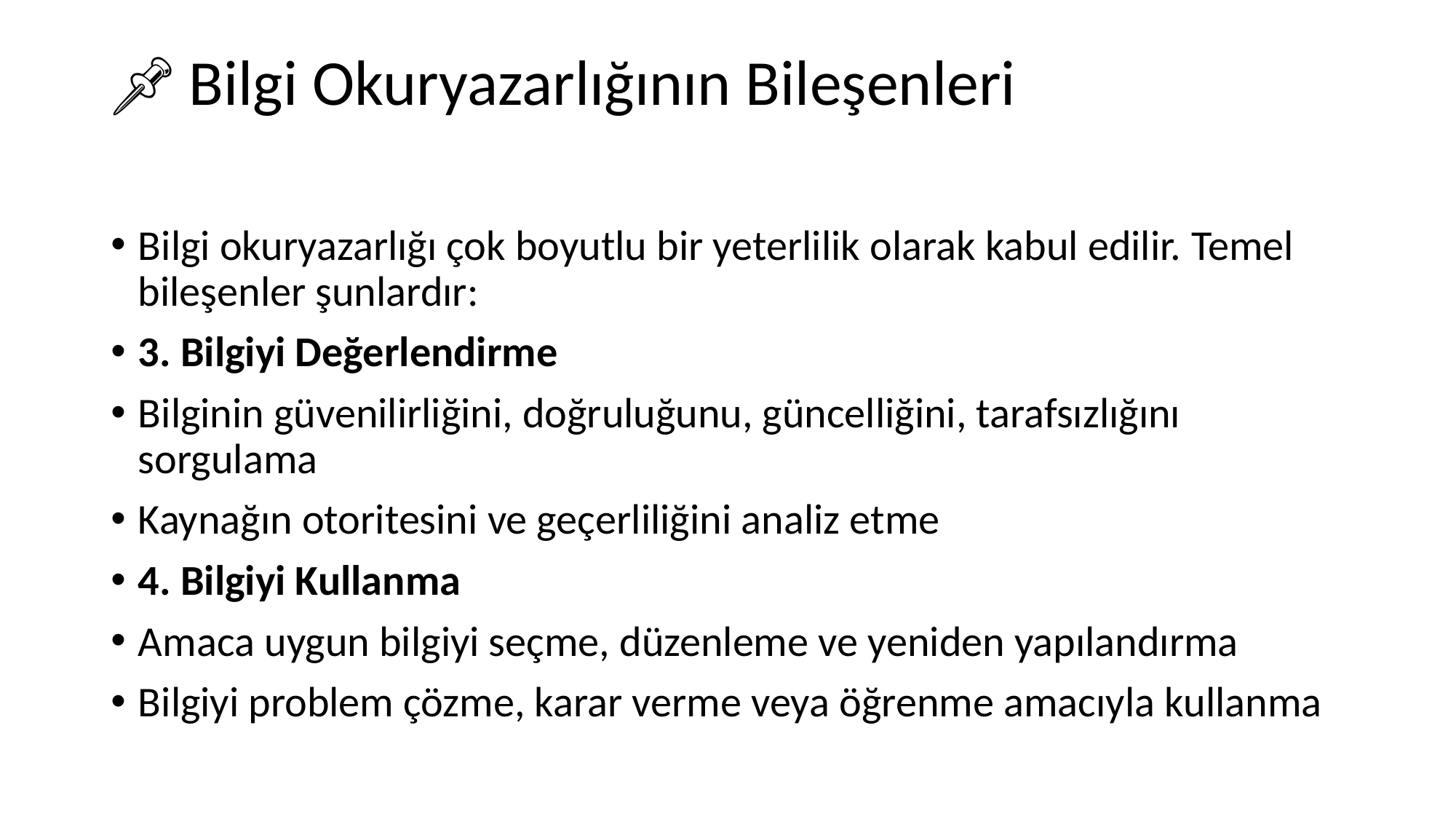

# 📌 Bilgi Okuryazarlığının Bileşenleri
Bilgi okuryazarlığı çok boyutlu bir yeterlilik olarak kabul edilir. Temel bileşenler şunlardır:
3. Bilgiyi Değerlendirme
Bilginin güvenilirliğini, doğruluğunu, güncelliğini, tarafsızlığını sorgulama
Kaynağın otoritesini ve geçerliliğini analiz etme
4. Bilgiyi Kullanma
Amaca uygun bilgiyi seçme, düzenleme ve yeniden yapılandırma
Bilgiyi problem çözme, karar verme veya öğrenme amacıyla kullanma